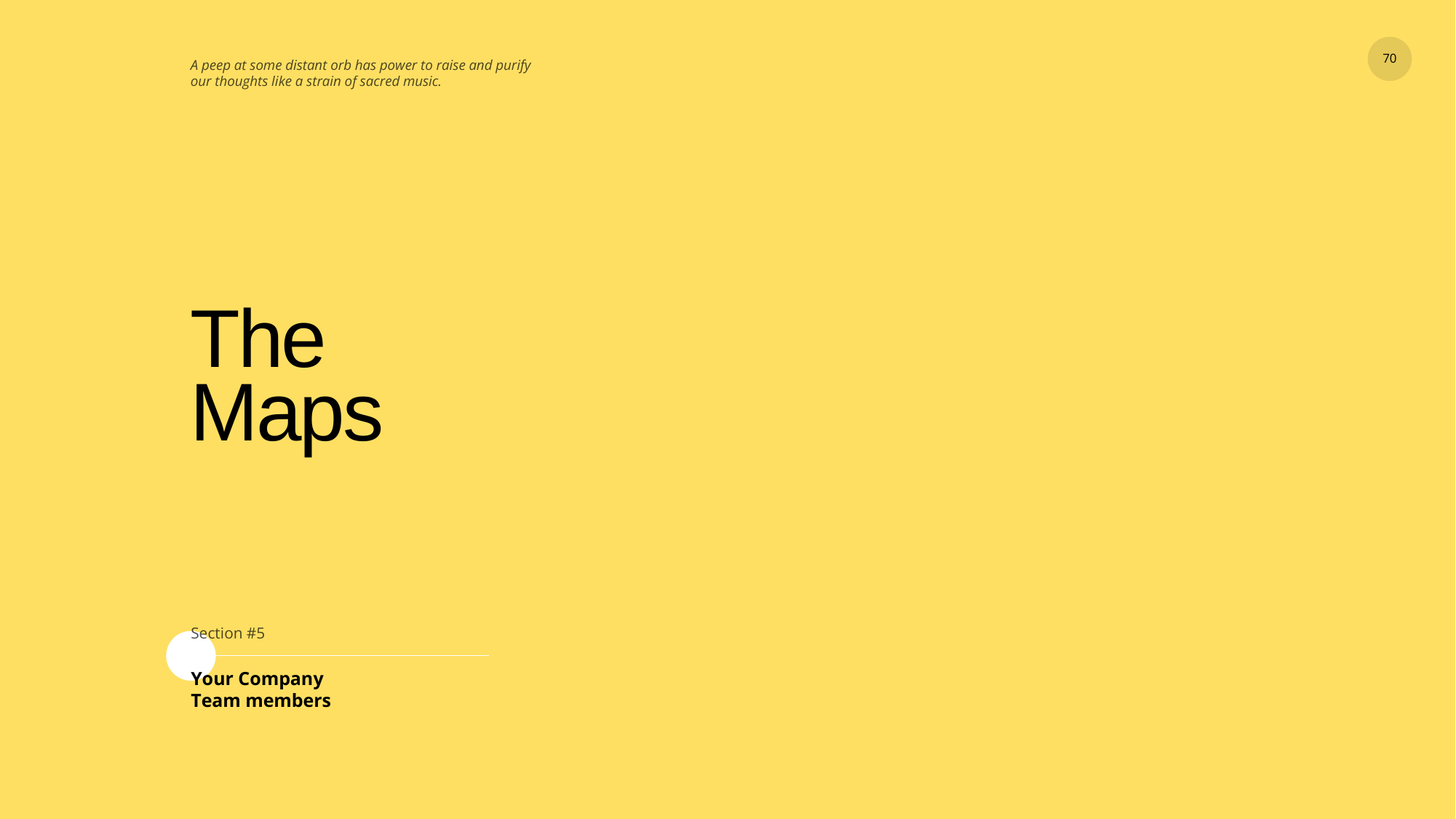

70
A peep at some distant orb has power to raise and purify our thoughts like a strain of sacred music.

# The Maps
Section #5

Your Company
Team members